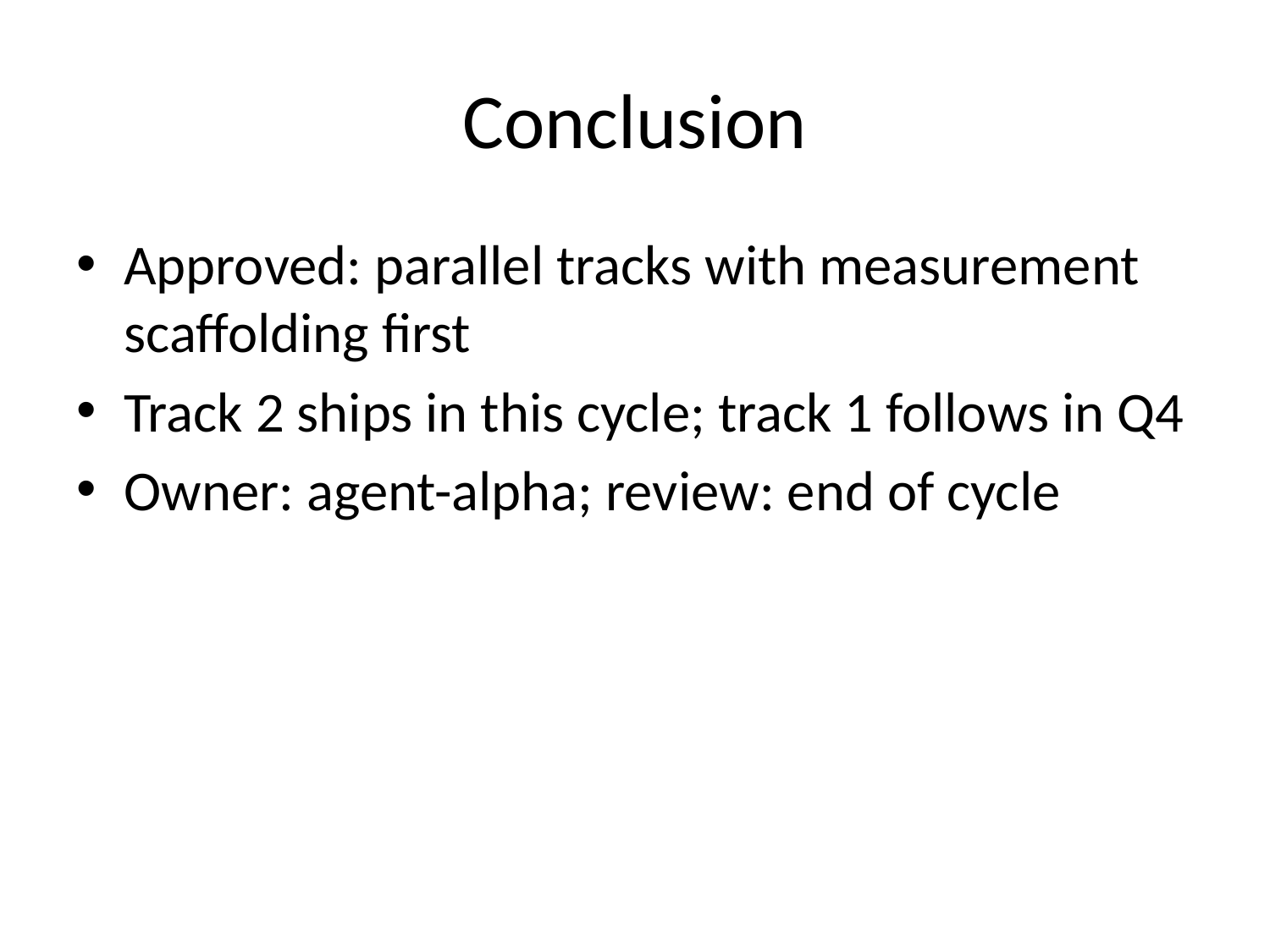

# Conclusion
Approved: parallel tracks with measurement scaffolding first
Track 2 ships in this cycle; track 1 follows in Q4
Owner: agent-alpha; review: end of cycle